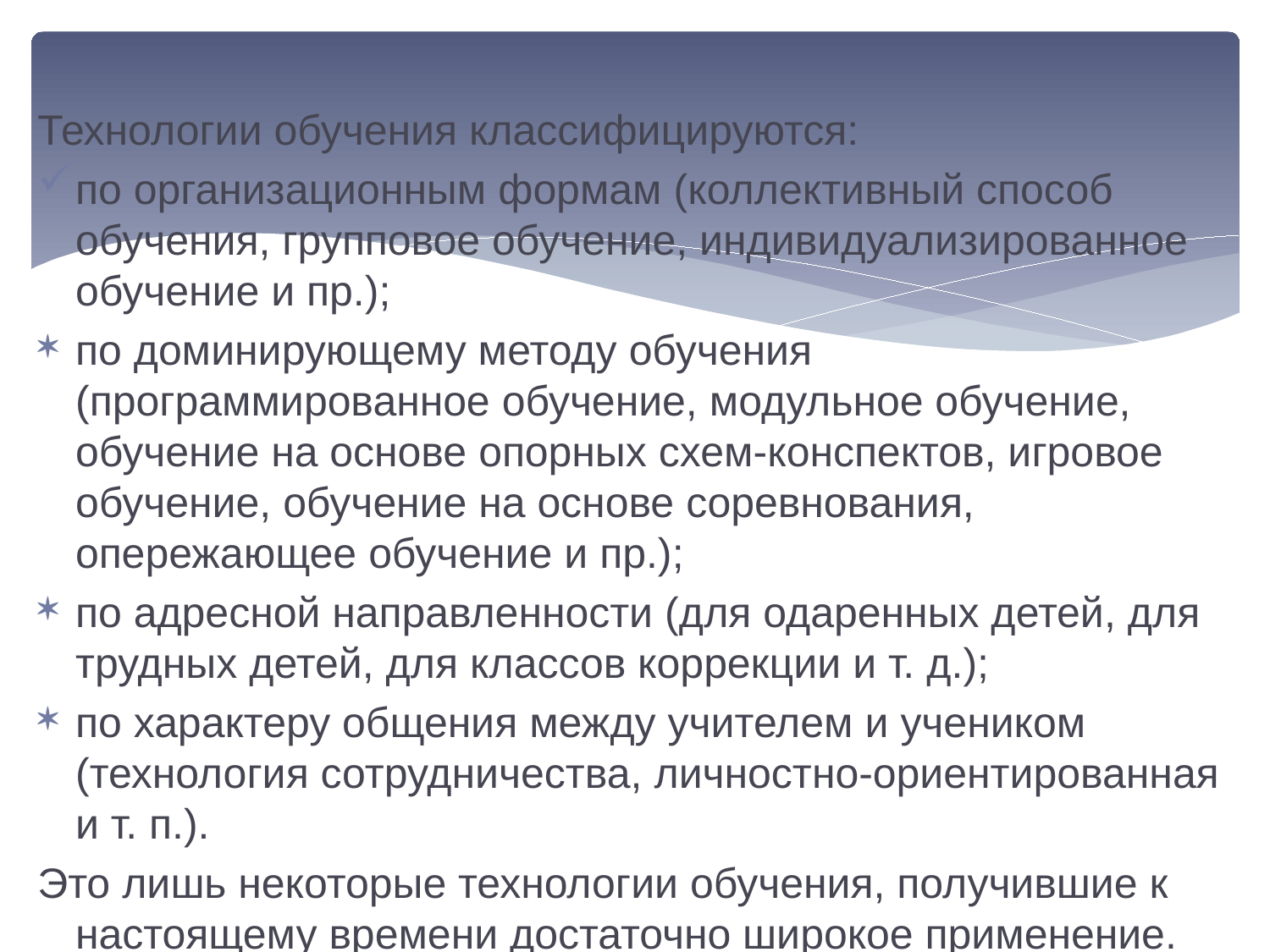

Технологии обучения классифицируются:
по организационным формам (коллективный способ обучения, групповое обучение, индивидуализированное обучение и пр.);
по доминирующему методу обучения (программированное обучение, модульное обучение, обучение на основе опорных схем-конспектов, игровое обучение, обучение на основе соревнования, опережающее обучение и пр.);
по адресной направленности (для одаренных детей, для трудных детей, для классов коррекции и т. д.);
по характеру общения между учителем и учеником (технология сотрудничества, личностно-ориентированная и т. п.).
Это лишь некоторые технологии обучения, получившие к настоящему времени достаточно широкое применение.